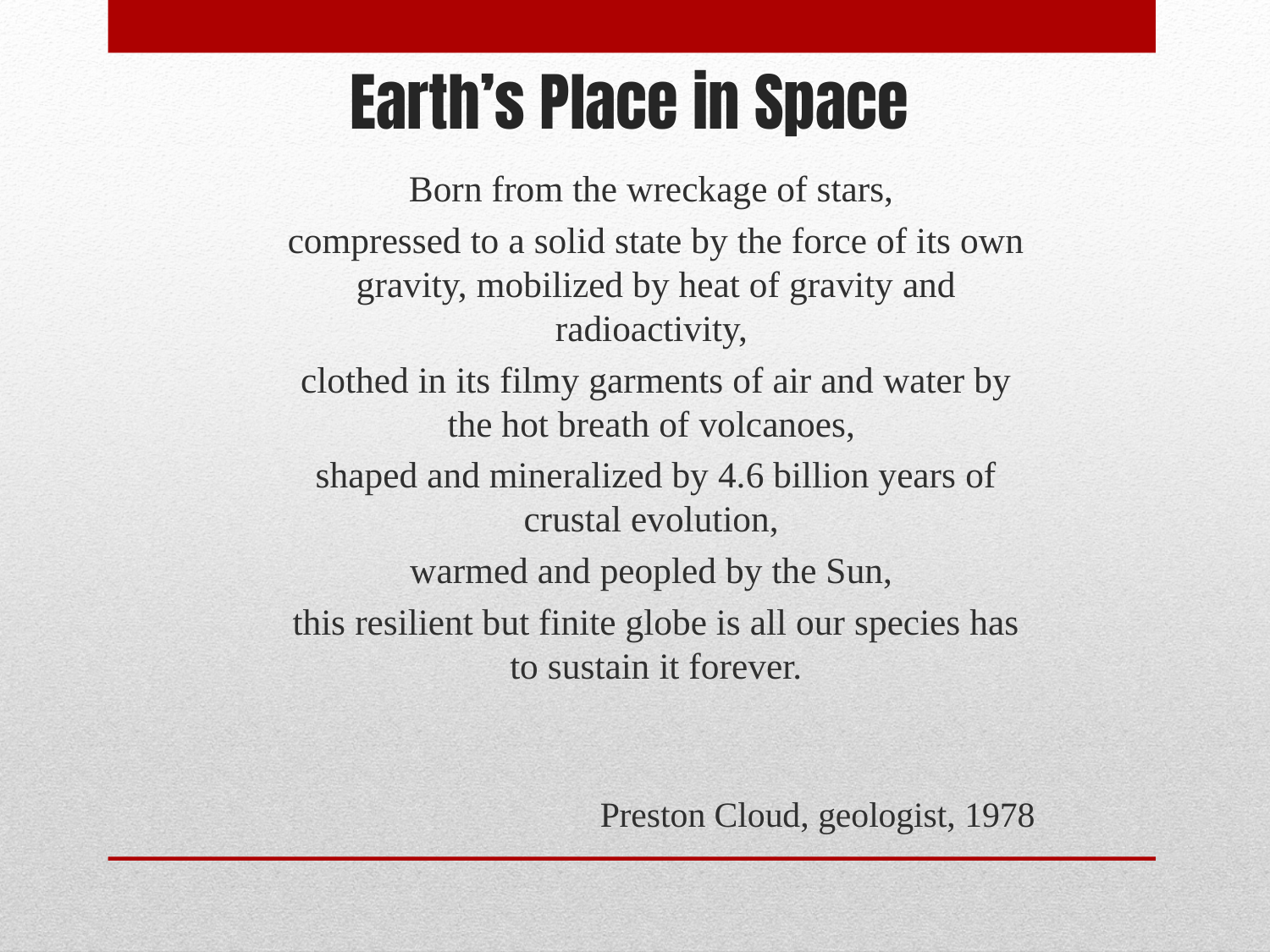

Earth’s Place in Space
Born from the wreckage of stars,
compressed to a solid state by the force of its own gravity, mobilized by heat of gravity and radioactivity,
clothed in its filmy garments of air and water by the hot breath of volcanoes,
shaped and mineralized by 4.6 billion years of crustal evolution,
warmed and peopled by the Sun,
this resilient but finite globe is all our species has to sustain it forever.

Preston Cloud, geologist, 1978